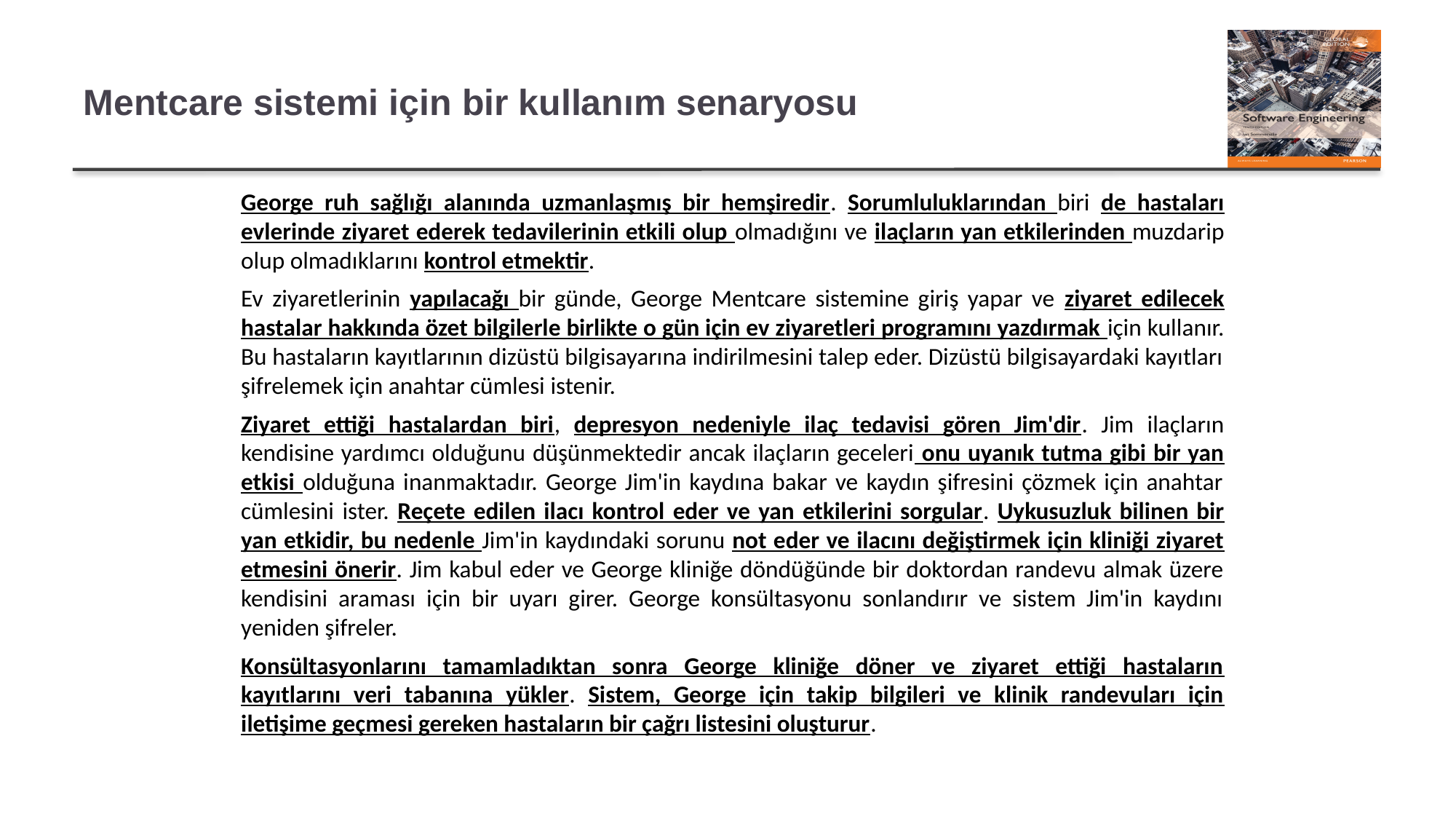

# Mentcare sistemi için bir kullanım senaryosu
George ruh sağlığı alanında uzmanlaşmış bir hemşiredir. Sorumluluklarından biri de hastaları evlerinde ziyaret ederek tedavilerinin etkili olup olmadığını ve ilaçların yan etkilerinden muzdarip olup olmadıklarını kontrol etmektir.
Ev ziyaretlerinin yapılacağı bir günde, George Mentcare sistemine giriş yapar ve ziyaret edilecek hastalar hakkında özet bilgilerle birlikte o gün için ev ziyaretleri programını yazdırmak için kullanır. Bu hastaların kayıtlarının dizüstü bilgisayarına indirilmesini talep eder. Dizüstü bilgisayardaki kayıtları şifrelemek için anahtar cümlesi istenir.
Ziyaret ettiği hastalardan biri, depresyon nedeniyle ilaç tedavisi gören Jim'dir. Jim ilaçların kendisine yardımcı olduğunu düşünmektedir ancak ilaçların geceleri onu uyanık tutma gibi bir yan etkisi olduğuna inanmaktadır. George Jim'in kaydına bakar ve kaydın şifresini çözmek için anahtar cümlesini ister. Reçete edilen ilacı kontrol eder ve yan etkilerini sorgular. Uykusuzluk bilinen bir yan etkidir, bu nedenle Jim'in kaydındaki sorunu not eder ve ilacını değiştirmek için kliniği ziyaret etmesini önerir. Jim kabul eder ve George kliniğe döndüğünde bir doktordan randevu almak üzere kendisini araması için bir uyarı girer. George konsültasyonu sonlandırır ve sistem Jim'in kaydını yeniden şifreler.
Konsültasyonlarını tamamladıktan sonra George kliniğe döner ve ziyaret ettiği hastaların kayıtlarını veri tabanına yükler. Sistem, George için takip bilgileri ve klinik randevuları için iletişime geçmesi gereken hastaların bir çağrı listesini oluşturur.